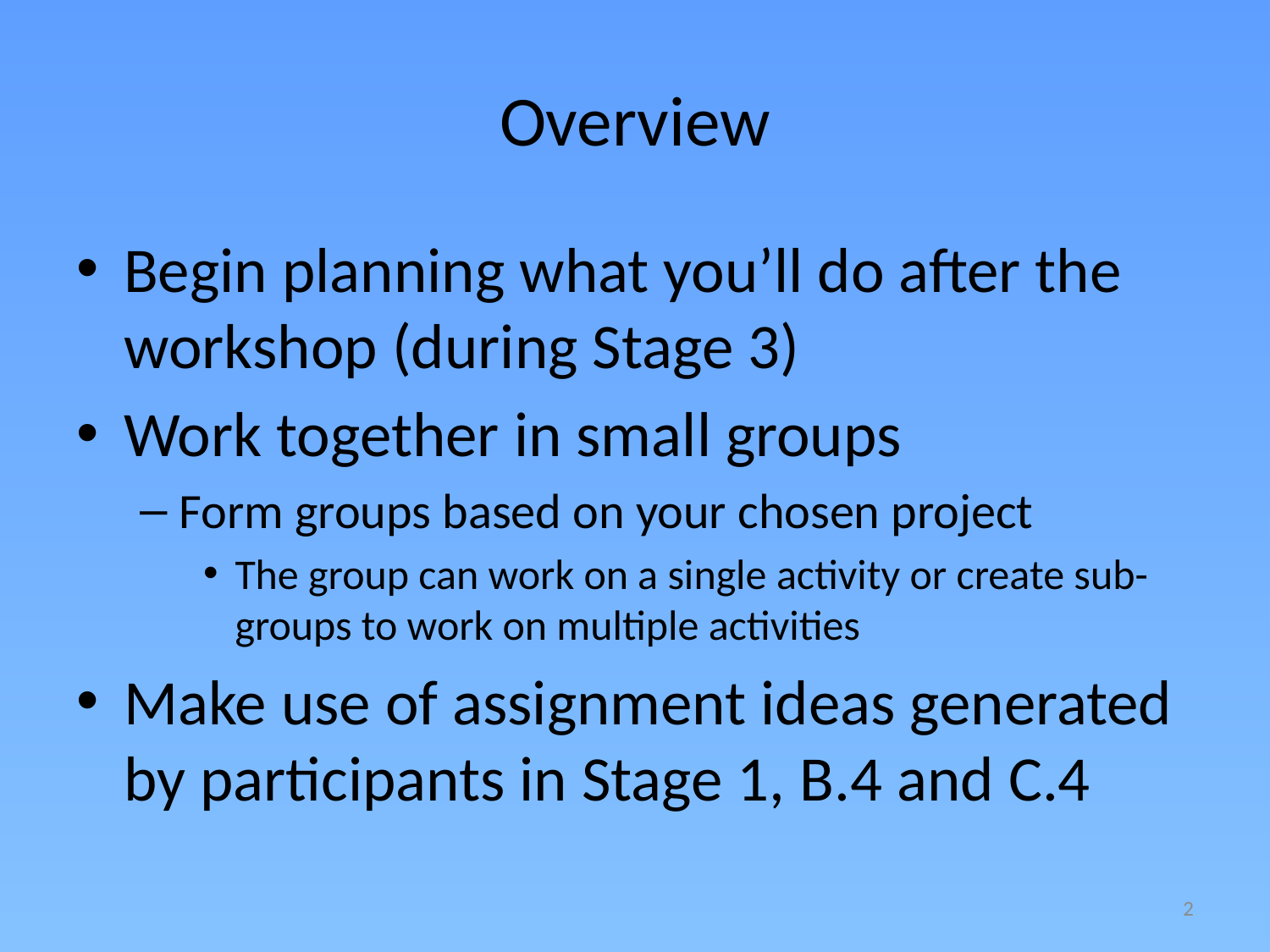

# Overview
Begin planning what you’ll do after the workshop (during Stage 3)
Work together in small groups
Form groups based on your chosen project
The group can work on a single activity or create sub-groups to work on multiple activities
Make use of assignment ideas generated by participants in Stage 1, B.4 and C.4
2